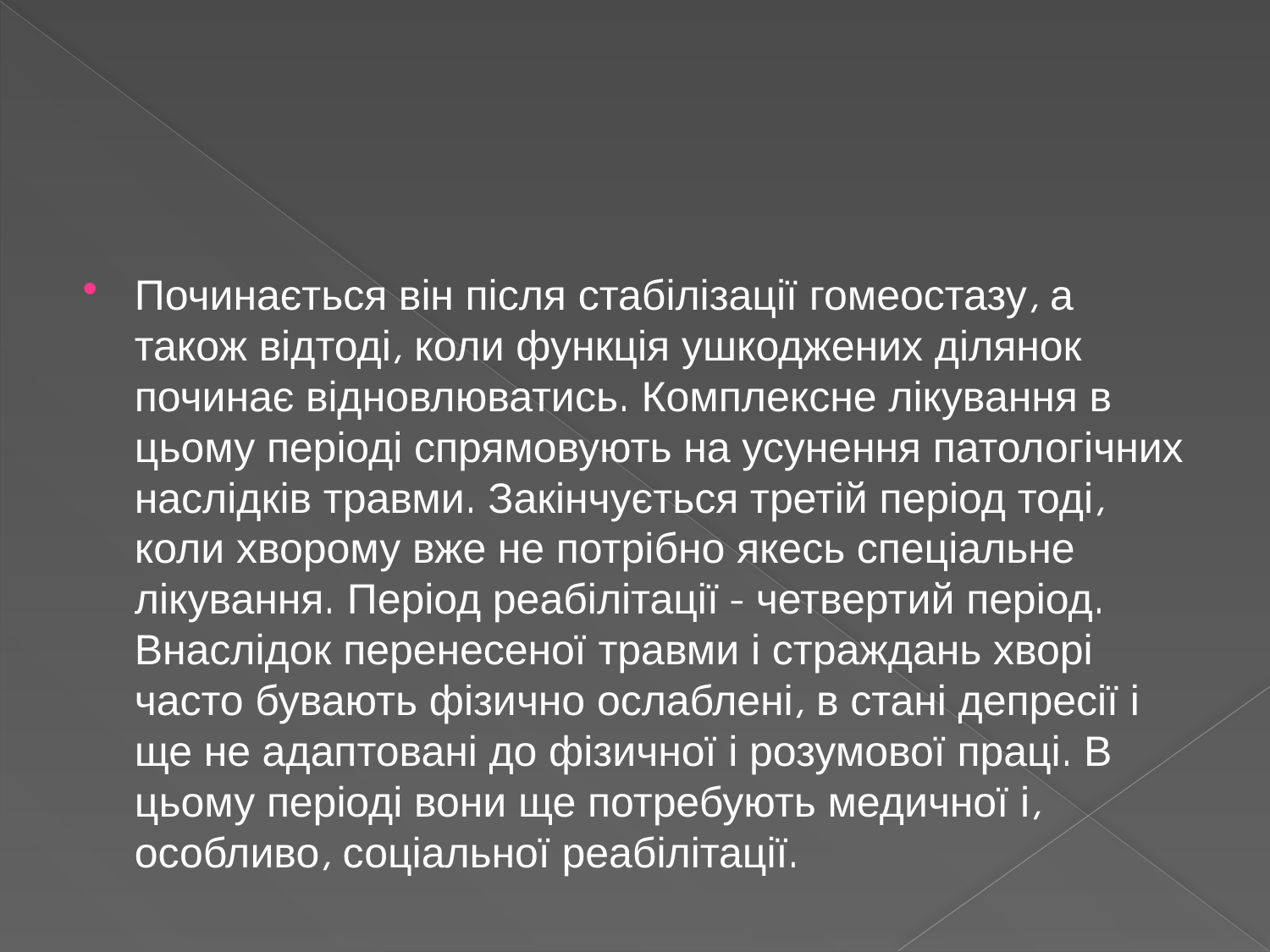

#
Починається він після стабілізації гомеостазу, а також відтоді, коли функція ушкоджених ділянок починає відновлюватись. Комплексне лікування в цьому періоді спрямовують на усунення патологічних наслідків травми. Закінчується третій період тоді, коли хворому вже не потрібно якесь спеціальне лікування. Період реабілітації - четвертий період. Внаслідок перенесеної травми і страждань хворі часто бувають фізично ослаблені, в стані депресії і ще не адаптовані до фізичної і розумової праці. В цьому періоді вони ще потребують медичної і, особливо, соціальної реабілітації.